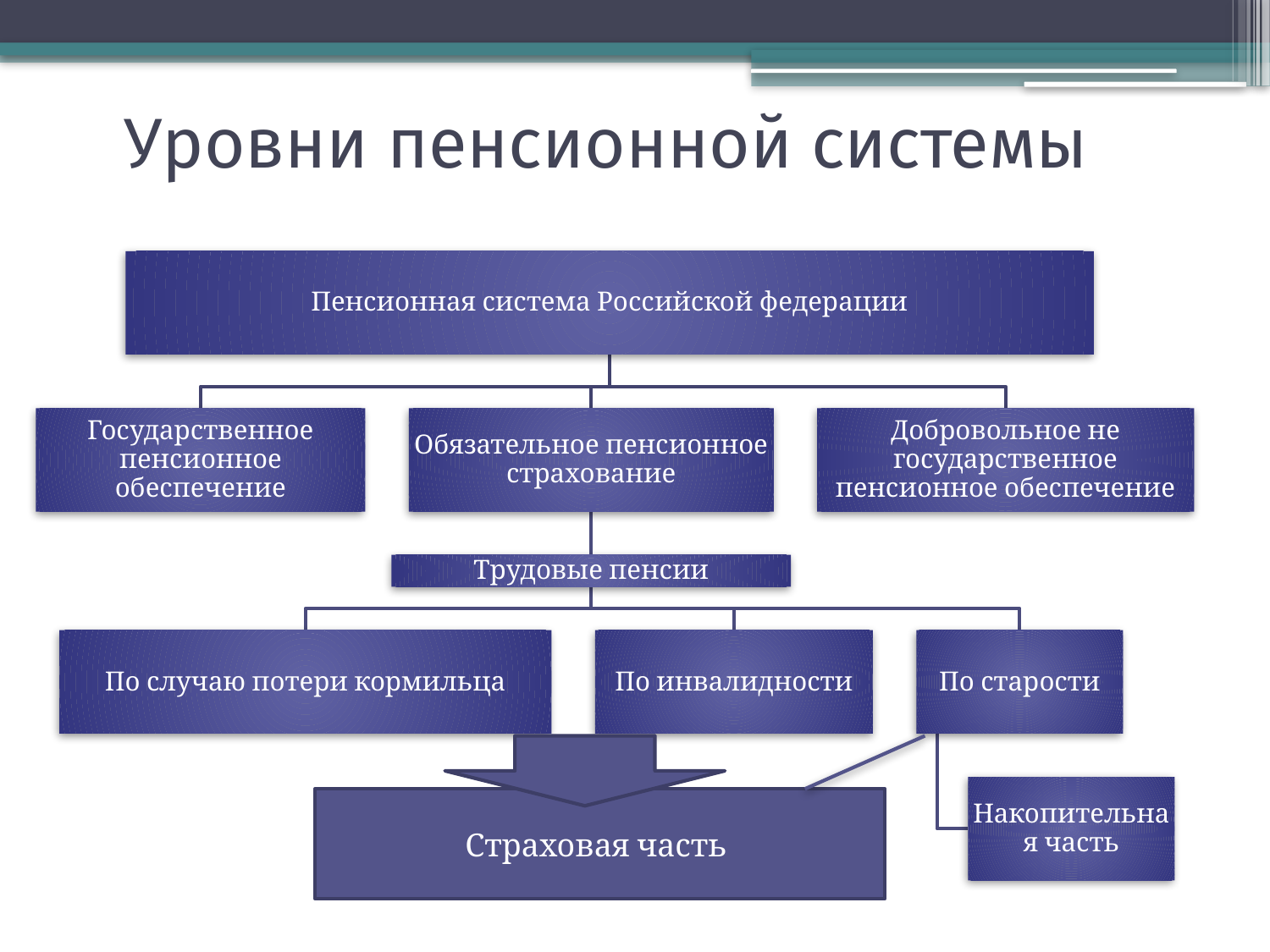

# Уровни пенсионной системы
Пенсионная система Российской федерации
Государственное пенсионное обеспечение
Обязательное пенсионное страхование
Трудовые пенсии
По случаю потери кормильца
По инвалидности
По старости
Накопительная часть
Добровольное не государственное пенсионное обеспечение

Страховая часть